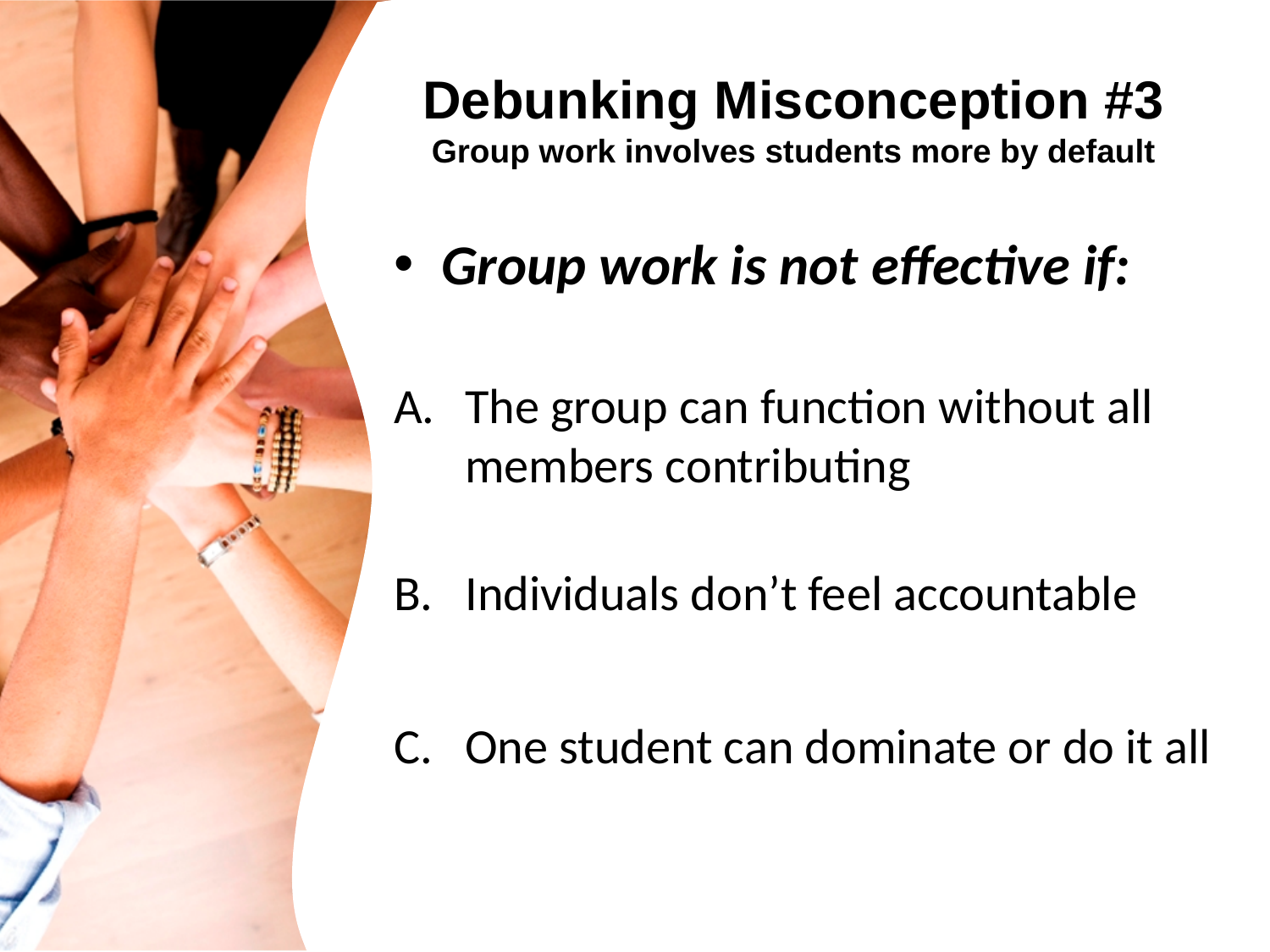

# Debunking Misconception #3 Group work involves students more by default
Group work is not effective if:
The group can function without all members contributing
Individuals don’t feel accountable

One student can dominate or do it all